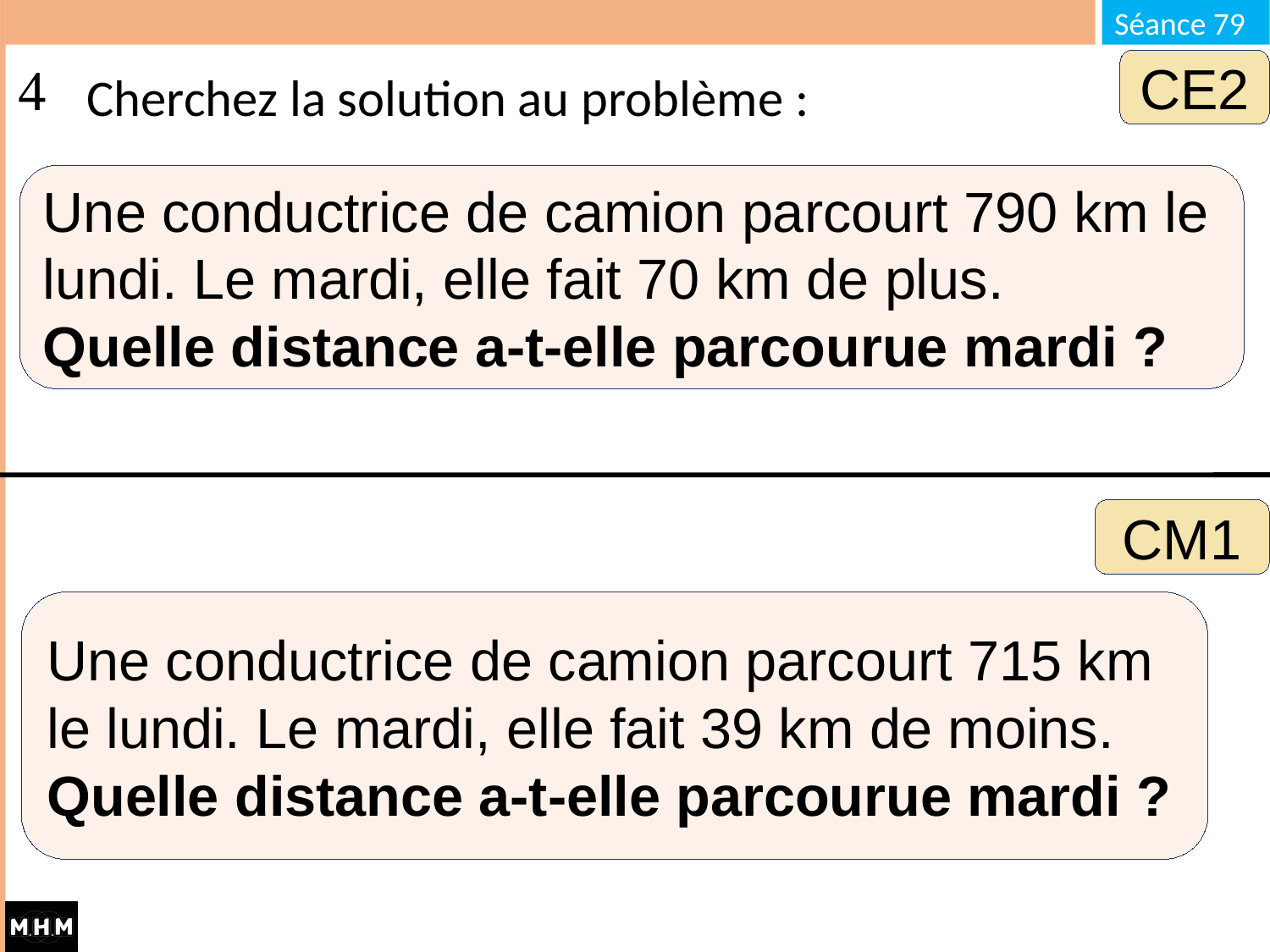

# Cherchez la solution au problème :
CE2
Une conductrice de camion parcourt 790 km le lundi. Le mardi, elle fait 70 km de plus.
Quelle distance a-t-elle parcourue mardi ?

CM1
Une conductrice de camion parcourt 715 km le lundi. Le mardi, elle fait 39 km de moins.
Quelle distance a-t-elle parcourue mardi ?